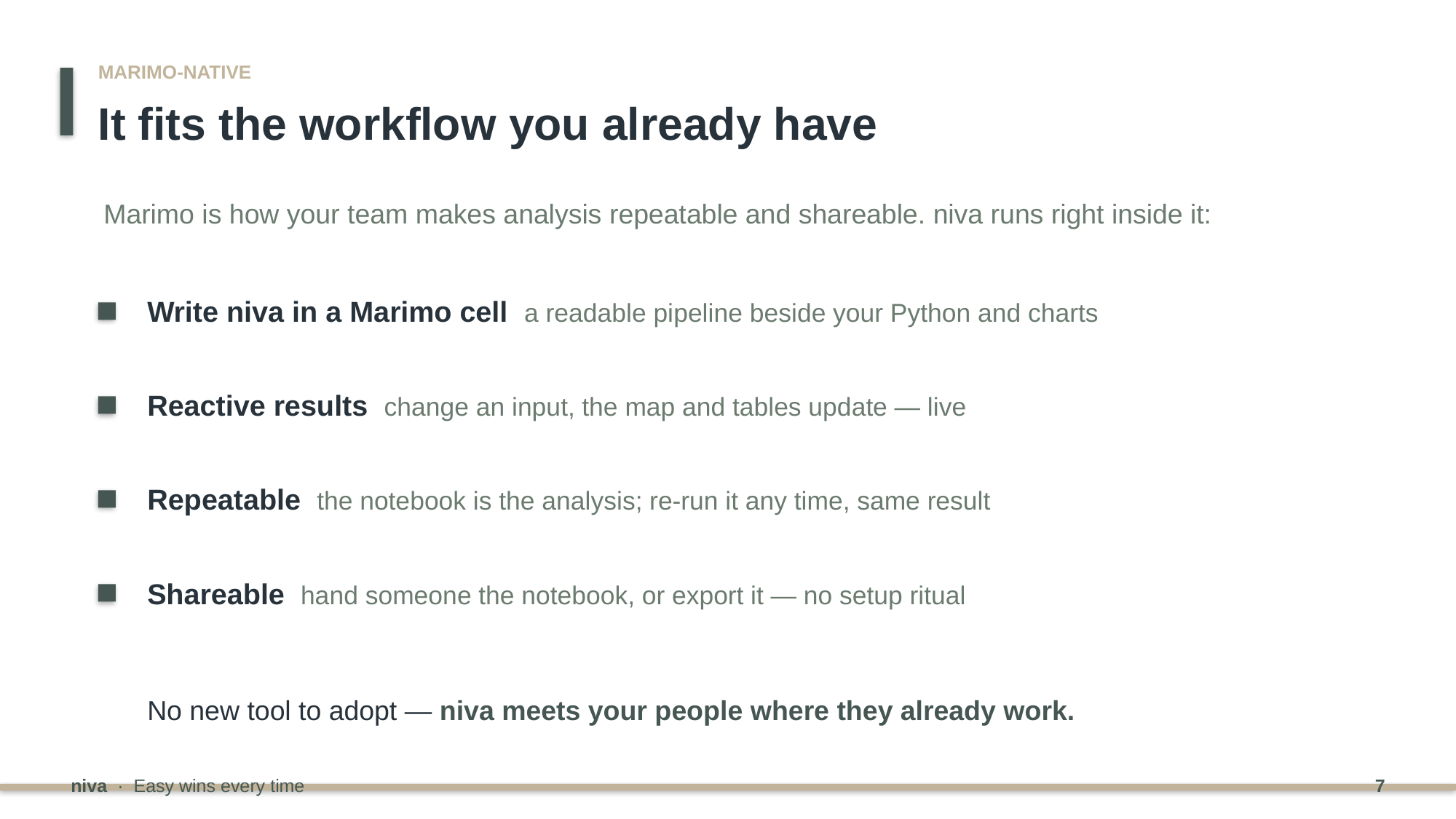

MARIMO-NATIVE

It fits the workflow you already have
Marimo is how your team makes analysis repeatable and shareable. niva runs right inside it:
Write niva in a Marimo cell  a readable pipeline beside your Python and charts

Reactive results  change an input, the map and tables update — live

Repeatable  the notebook is the analysis; re-run it any time, same result

Shareable  hand someone the notebook, or export it — no setup ritual

No new tool to adopt — niva meets your people where they already work.
niva  ·  Easy wins every time
7